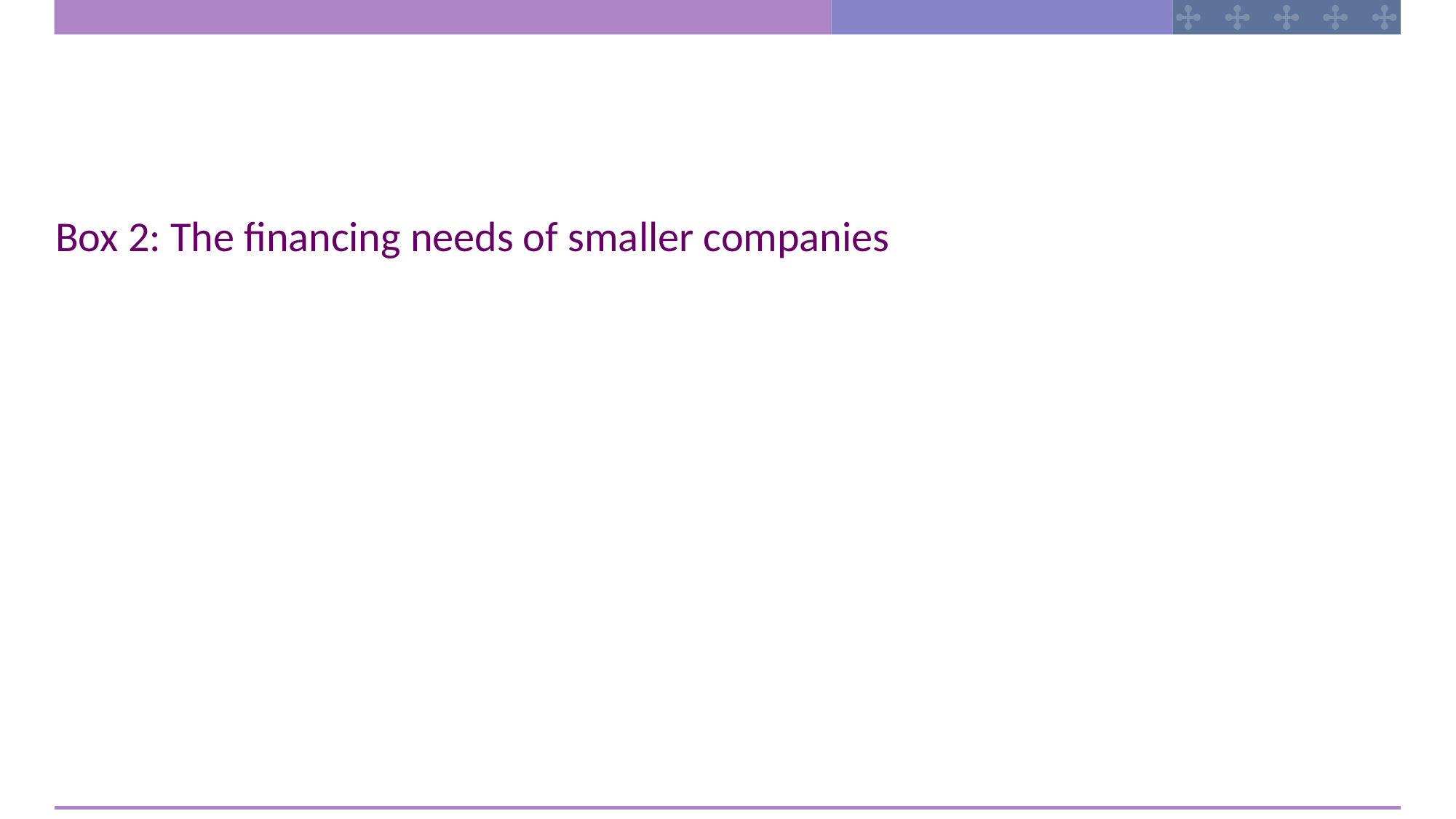

Box 2: The financing needs of smaller companies